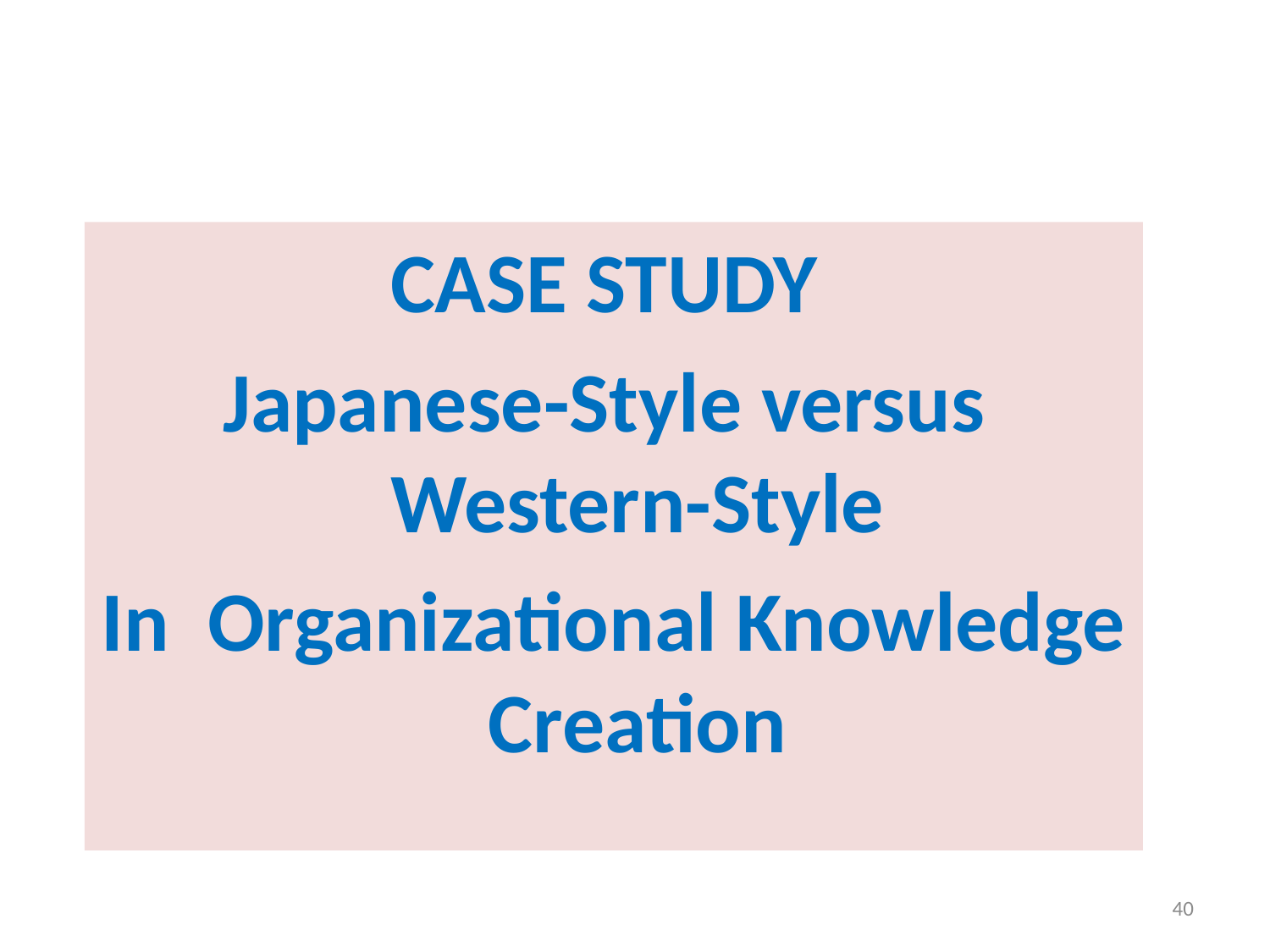

CASE STUDY
Japanese-Style versus  Western-Style
In  Organizational Knowledge Creation

40